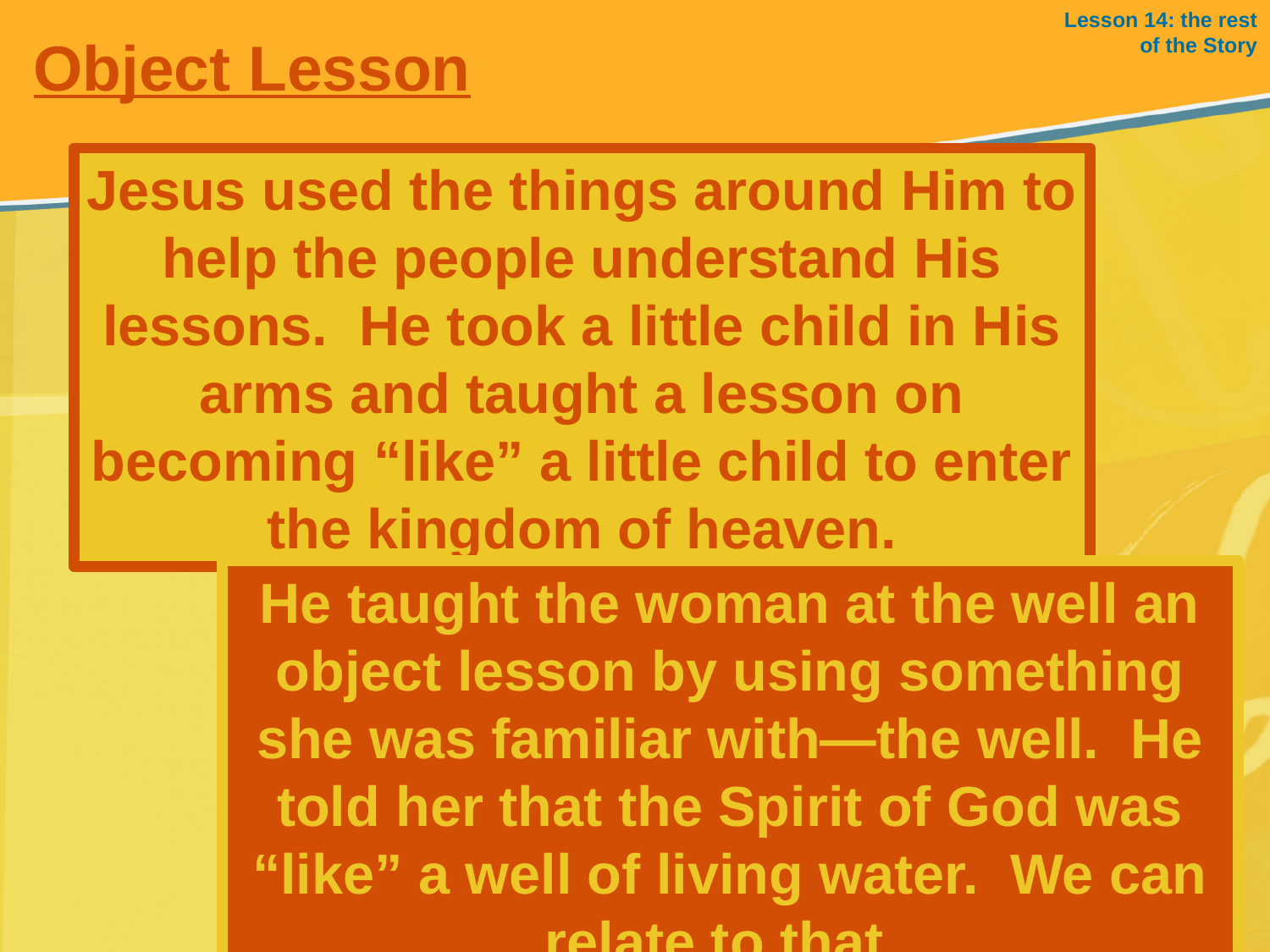

Lesson 14: the rest of the Story
Object Lesson
Jesus used the things around Him to help the people understand His lessons.  He took a little child in His arms and taught a lesson on becoming “like” a little child to enter the kingdom of heaven.
He taught the woman at the well an object lesson by using something she was familiar with—the well.  He told her that the Spirit of God was “like” a well of living water.  We can relate to that.